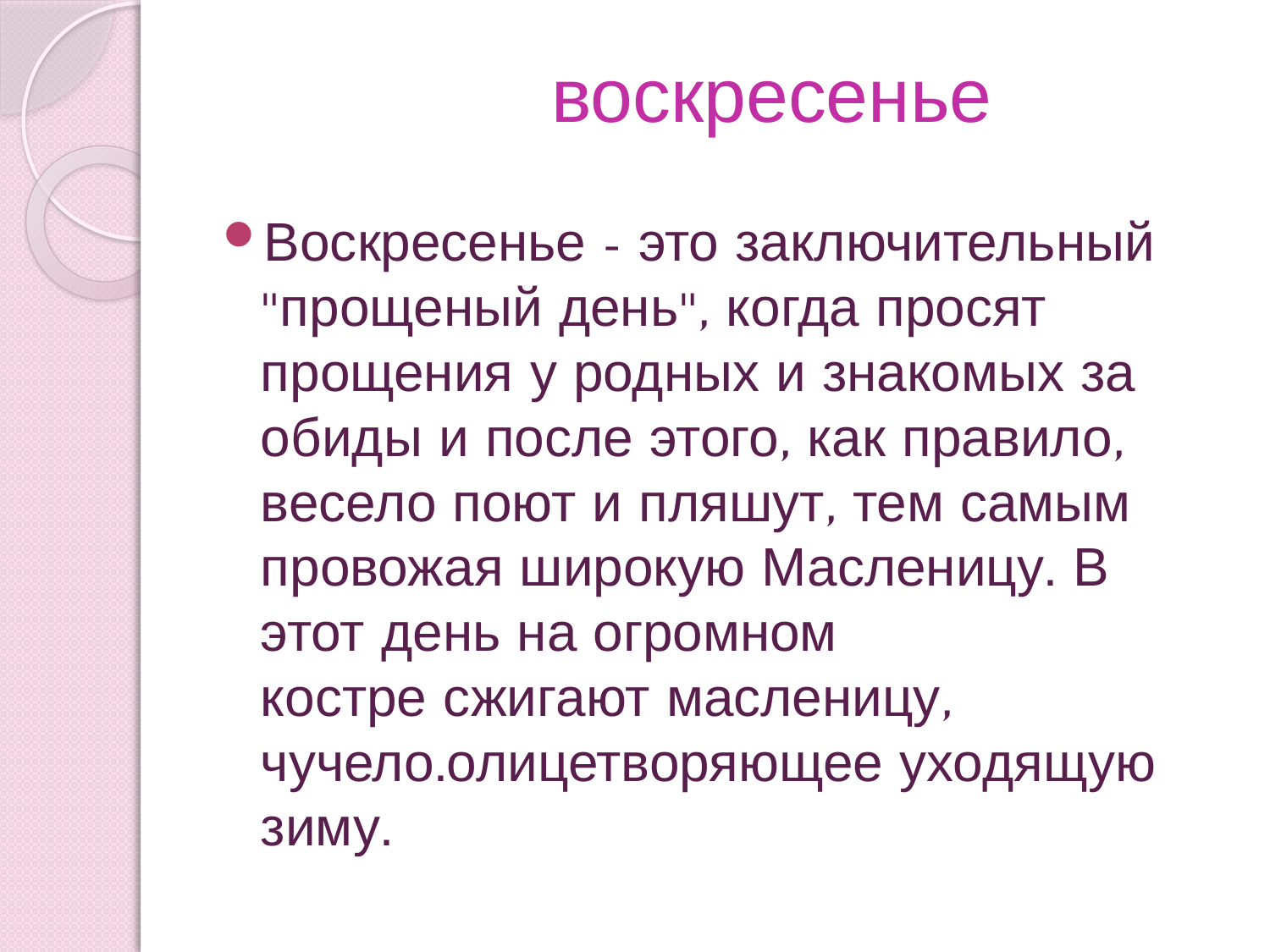

# воскресенье
Воскресенье ‑ это заключительный "прощеный день", когда просят прощения у родных и знакомых за обиды и после этого, как правило, весело поют и пляшут, тем самым провожая широкую Масленицу. В этот день на огромном костре сжигают масленицу,  чучело.олицетворяющее уходящую зиму.